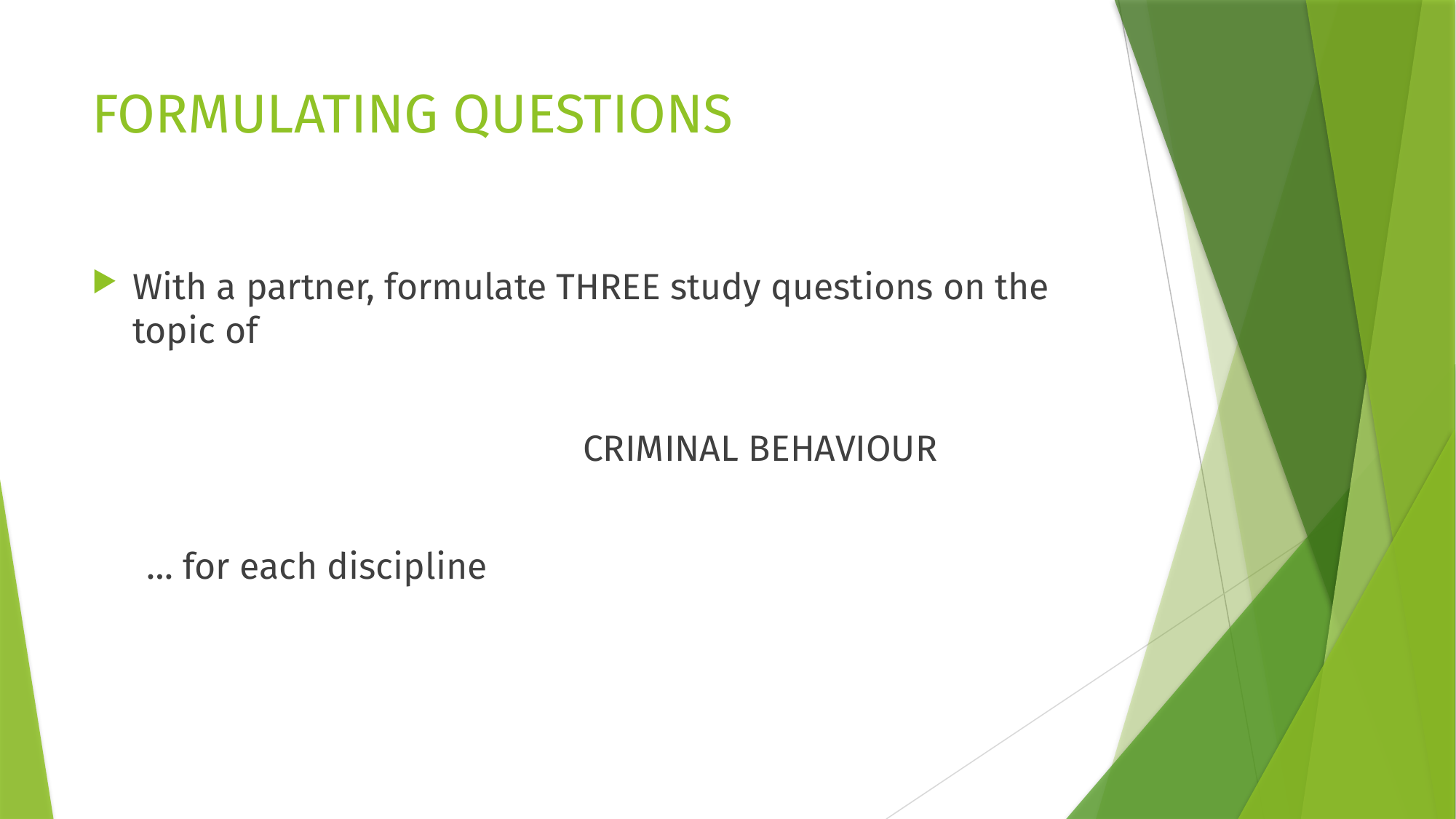

# FORMULATING QUESTIONS
With a partner, formulate THREE study questions on the topic of

				CRIMINAL BEHAVIOUR

… for each discipline